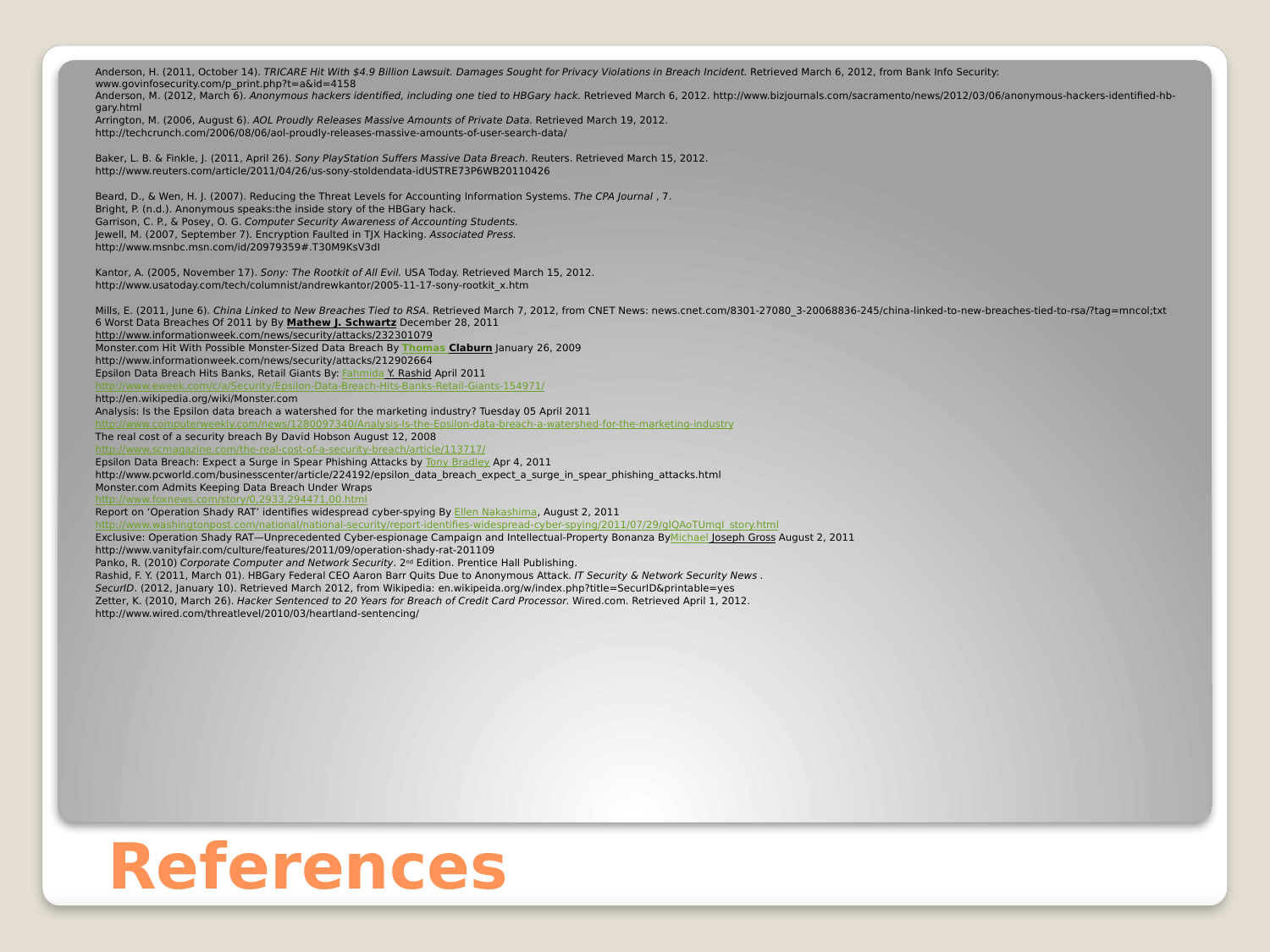

Anderson, H. (2011, October 14). TRICARE Hit With $4.9 Billion Lawsuit. Damages Sought for Privacy Violations in Breach Incident. Retrieved March 6, 2012, from Bank Info Security: www.govinfosecurity.com/p_print.php?t=a&id=4158
Anderson, M. (2012, March 6). Anonymous hackers identified, including one tied to HBGary hack. Retrieved March 6, 2012. http://www.bizjournals.com/sacramento/news/2012/03/06/anonymous-hackers-identified-hb-gary.html
Arrington, M. (2006, August 6). AOL Proudly Releases Massive Amounts of Private Data. Retrieved March 19, 2012.
http://techcrunch.com/2006/08/06/aol-proudly-releases-massive-amounts-of-user-search-data/

Baker, L. B. & Finkle, J. (2011, April 26). Sony PlayStation Suffers Massive Data Breach. Reuters. Retrieved March 15, 2012.
http://www.reuters.com/article/2011/04/26/us-sony-stoldendata-idUSTRE73P6WB20110426

Beard, D., & Wen, H. J. (2007). Reducing the Threat Levels for Accounting Information Systems. The CPA Journal , 7.
Bright, P. (n.d.). Anonymous speaks:the inside story of the HBGary hack.
Garrison, C. P., & Posey, O. G. Computer Security Awareness of Accounting Students.
Jewell, M. (2007, September 7). Encryption Faulted in TJX Hacking. Associated Press.
http://www.msnbc.msn.com/id/20979359#.T30M9KsV3dI

Kantor, A. (2005, November 17). Sony: The Rootkit of All Evil. USA Today. Retrieved March 15, 2012.
http://www.usatoday.com/tech/columnist/andrewkantor/2005-11-17-sony-rootkit_x.htm

Mills, E. (2011, June 6). China Linked to New Breaches Tied to RSA. Retrieved March 7, 2012, from CNET News: news.cnet.com/8301-27080_3-20068836-245/china-linked-to-new-breaches-tied-to-rsa/?tag=mncol;txt
6 Worst Data Breaches Of 2011 by By Mathew J. Schwartz December 28, 2011
http://www.informationweek.com/news/security/attacks/232301079
Monster.com Hit With Possible Monster-Sized Data Breach By Thomas Claburn January 26, 2009
http://www.informationweek.com/news/security/attacks/212902664
Epsilon Data Breach Hits Banks, Retail Giants By: Fahmida Y. Rashid April 2011
http://www.eweek.com/c/a/Security/Epsilon-Data-Breach-Hits-Banks-Retail-Giants-154971/
http://en.wikipedia.org/wiki/Monster.com
Analysis: Is the Epsilon data breach a watershed for the marketing industry? Tuesday 05 April 2011
http://www.computerweekly.com/news/1280097340/Analysis-Is-the-Epsilon-data-breach-a-watershed-for-the-marketing-industry
The real cost of a security breach By David Hobson August 12, 2008
http://www.scmagazine.com/the-real-cost-of-a-security-breach/article/113717/
Epsilon Data Breach: Expect a Surge in Spear Phishing Attacks by Tony Bradley Apr 4, 2011
http://www.pcworld.com/businesscenter/article/224192/epsilon_data_breach_expect_a_surge_in_spear_phishing_attacks.html
Monster.com Admits Keeping Data Breach Under Wraps
http://www.foxnews.com/story/0,2933,294471,00.html
Report on ‘Operation Shady RAT’ identifies widespread cyber-spying By Ellen Nakashima, August 2, 2011
http://www.washingtonpost.com/national/national-security/report-identifies-widespread-cyber-spying/2011/07/29/gIQAoTUmqI_story.html
Exclusive: Operation Shady rat—Unprecedented Cyber-espionage Campaign and Intellectual-Property Bonanza ByMichael Joseph Gross August 2, 2011
http://www.vanityfair.com/culture/features/2011/09/operation-shady-rat-201109
Panko, R. (2010) Corporate Computer and Network Security. 2nd Edition. Prentice Hall Publishing.
Rashid, F. Y. (2011, March 01). HBGary Federal CEO Aaron Barr Quits Due to Anonymous Attack. IT Security & Network Security News .
SecurID. (2012, January 10). Retrieved March 2012, from Wikipedia: en.wikipeida.org/w/index.php?title=SecurID&printable=yes
Zetter, K. (2010, March 26). Hacker Sentenced to 20 Years for Breach of Credit Card Processor. Wired.com. Retrieved April 1, 2012.
http://www.wired.com/threatlevel/2010/03/heartland-sentencing/

# References